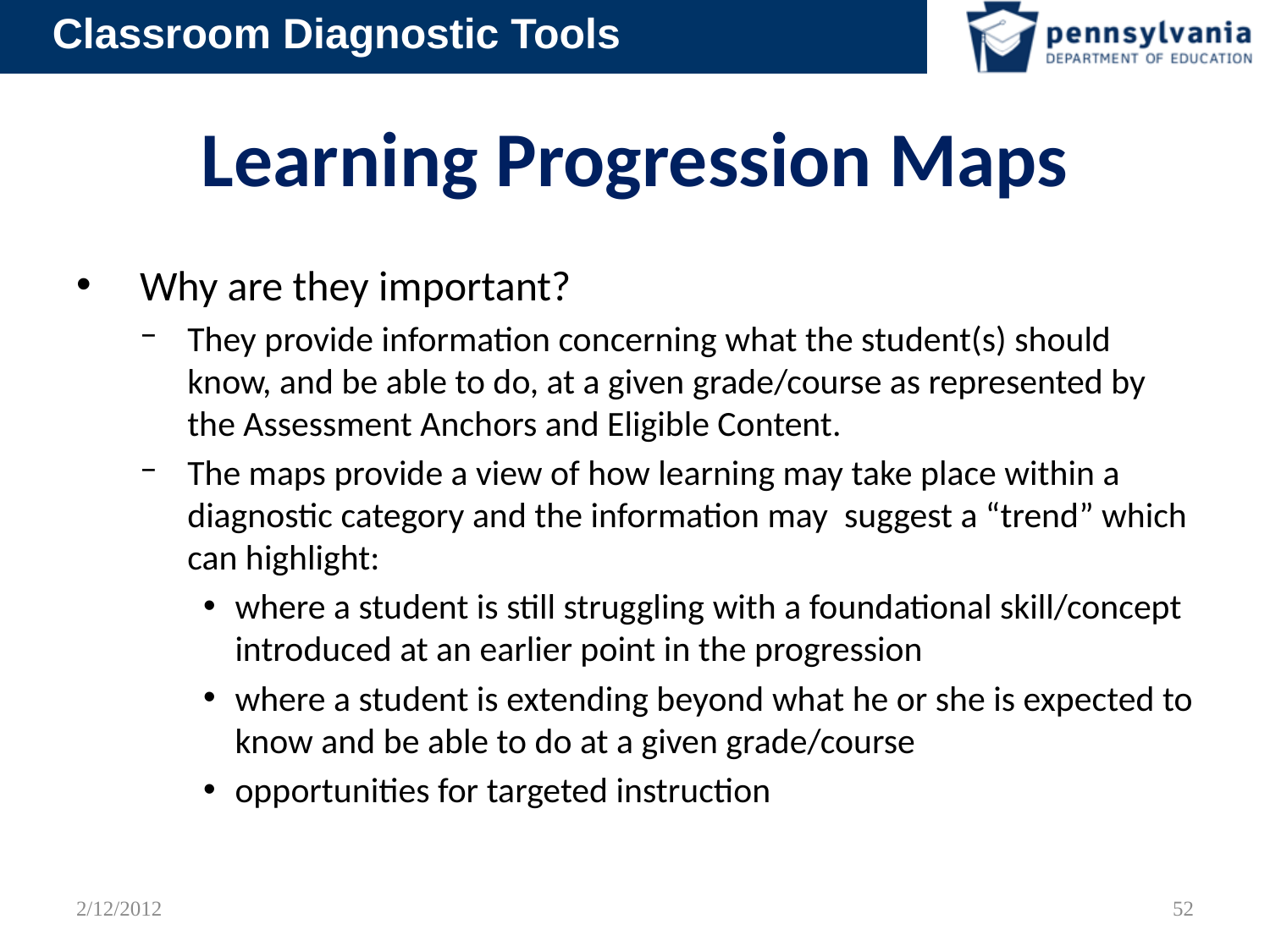

# Learning Progression Maps
Why are they important?
They provide information concerning what the student(s) should know, and be able to do, at a given grade/course as represented by the Assessment Anchors and Eligible Content.
The maps provide a view of how learning may take place within a diagnostic category and the information may  suggest a “trend” which can highlight:
where a student is still struggling with a foundational skill/concept introduced at an earlier point in the progression
where a student is extending beyond what he or she is expected to know and be able to do at a given grade/course
opportunities for targeted instruction

2/12/2012
52